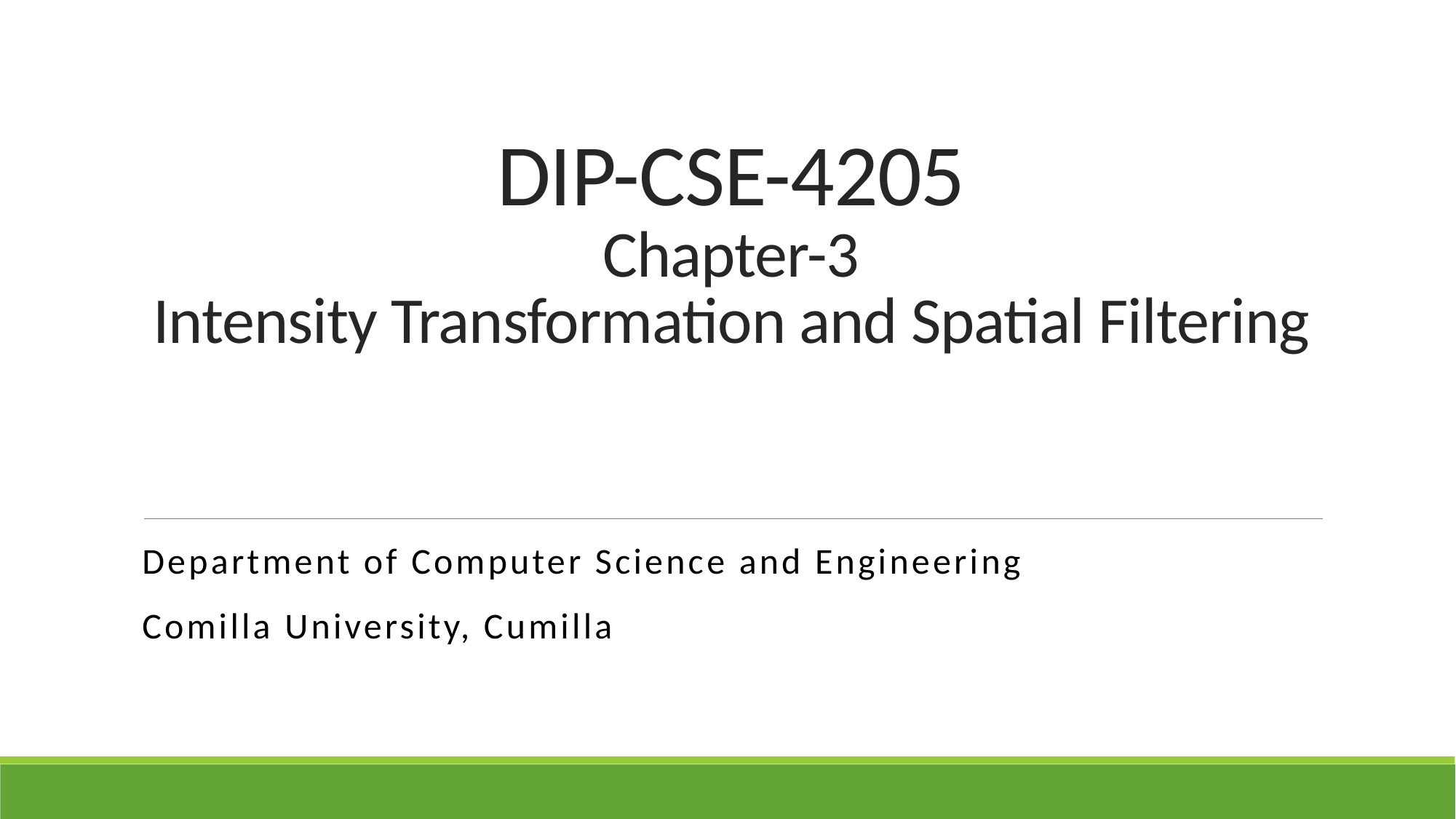

# DIP-CSE-4205 Chapter-3 Intensity Transformation and Spatial Filtering
Department of Computer Science and Engineering
Comilla University, Cumilla